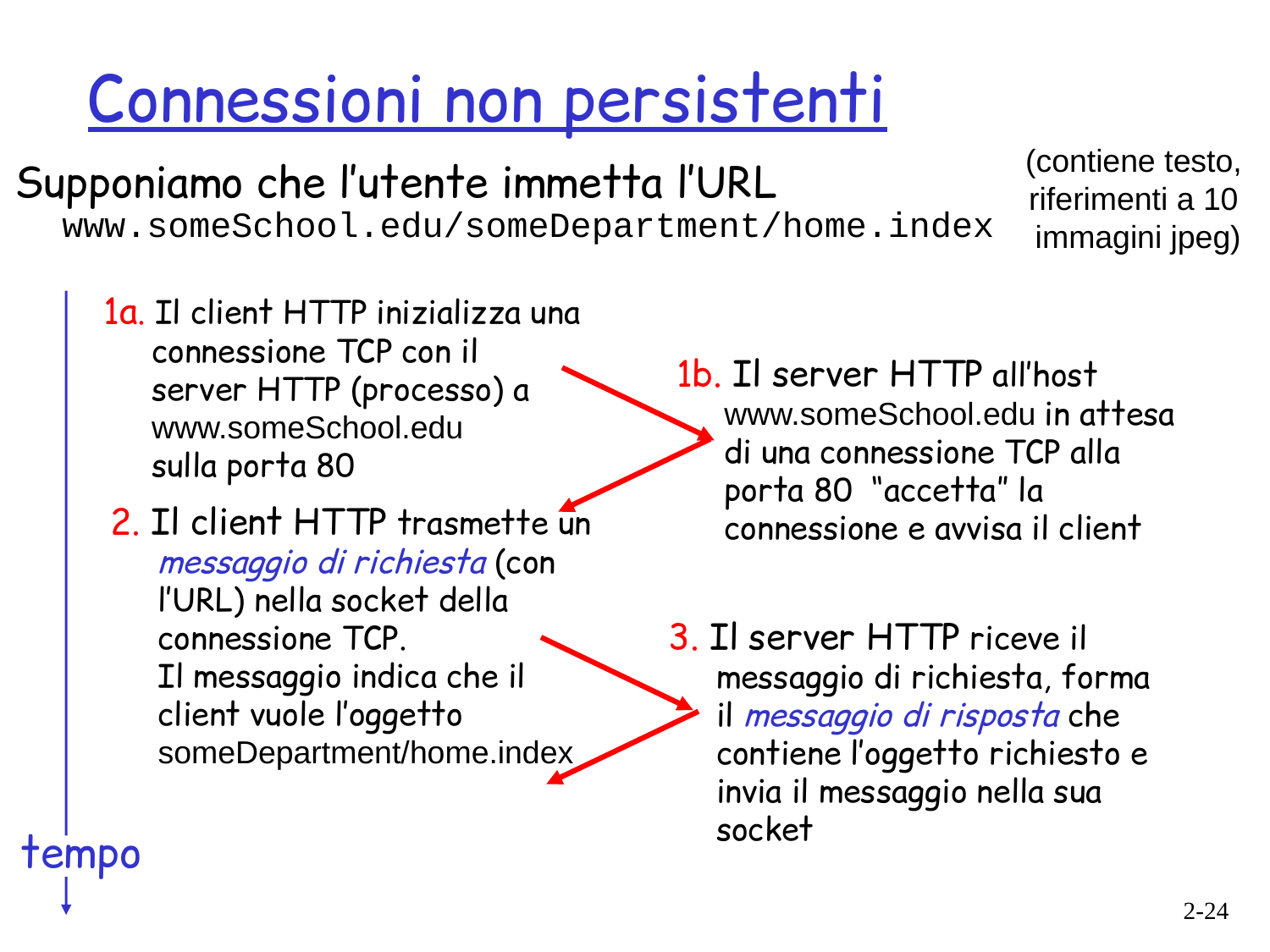

# Connessioni non persistenti
(contiene testo,
riferimenti a 10
immagini jpeg)
Supponiamo che l’utente immetta l’URL www.someSchool.edu/someDepartment/home.index
1a. Il client HTTP inizializza una connessione TCP con il
server HTTP (processo) a www.someSchool.edu
sulla porta 80

1b. Il server HTTP all’host www.someSchool.edu in attesa di una connessione TCP alla porta 80  “accetta” la connessione e avvisa il client

2. Il client HTTP trasmette un messaggio di richiesta (con l’URL) nella socket della connessione TCP.
Il messaggio indica che il client vuole l’oggetto someDepartment/home.index
3. Il server HTTP riceve il messaggio di richiesta, forma il messaggio di risposta che contiene l’oggetto richiesto e invia il messaggio nella sua socket

tempo

2-24